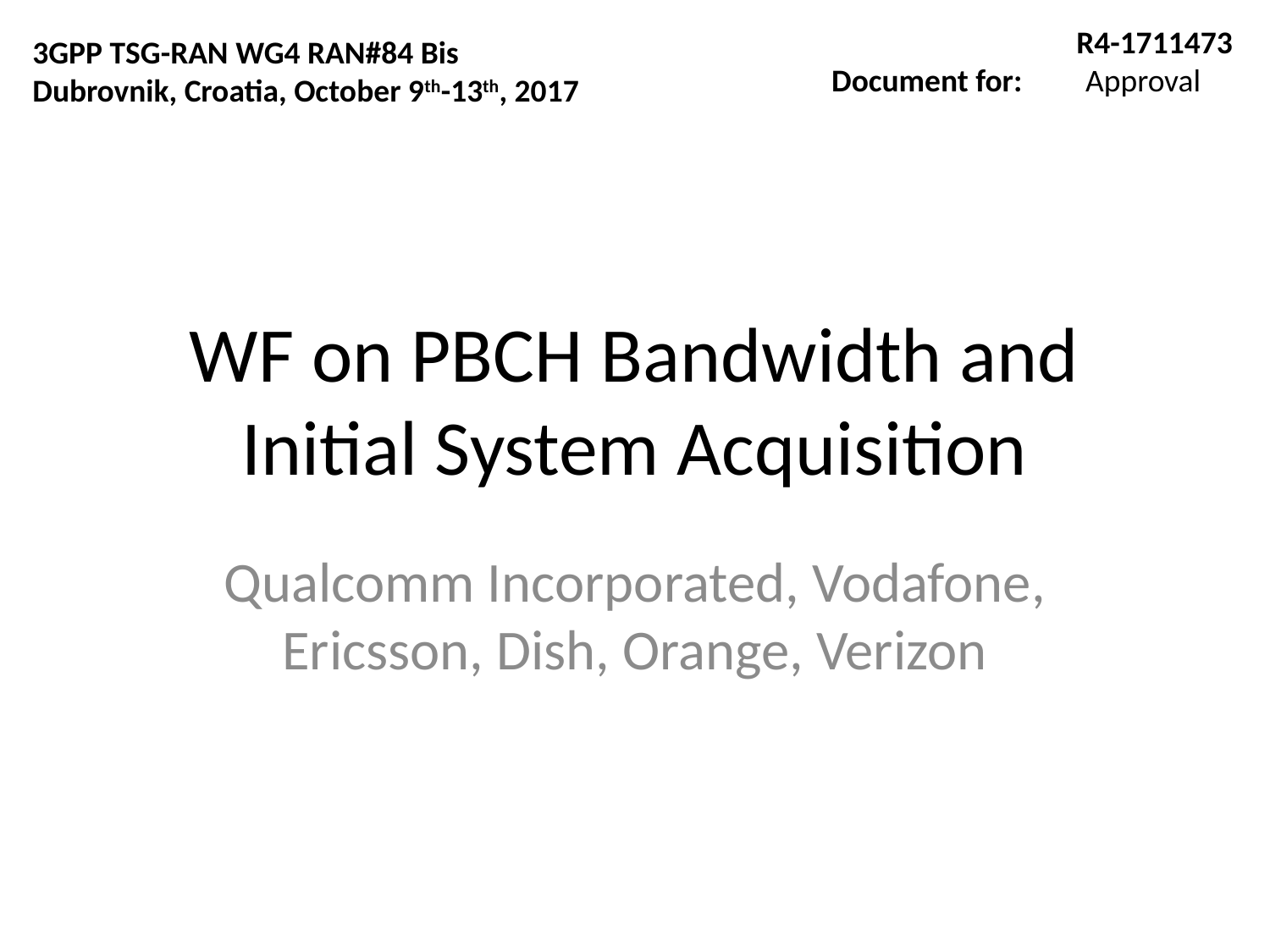

R4-1711473
Document for:	Approval
3GPP TSG-RAN WG4 RAN#84 Bis
Dubrovnik, Croatia, October 9th-13th, 2017
# WF on PBCH Bandwidth and Initial System Acquisition
Qualcomm Incorporated, Vodafone, Ericsson, Dish, Orange, Verizon